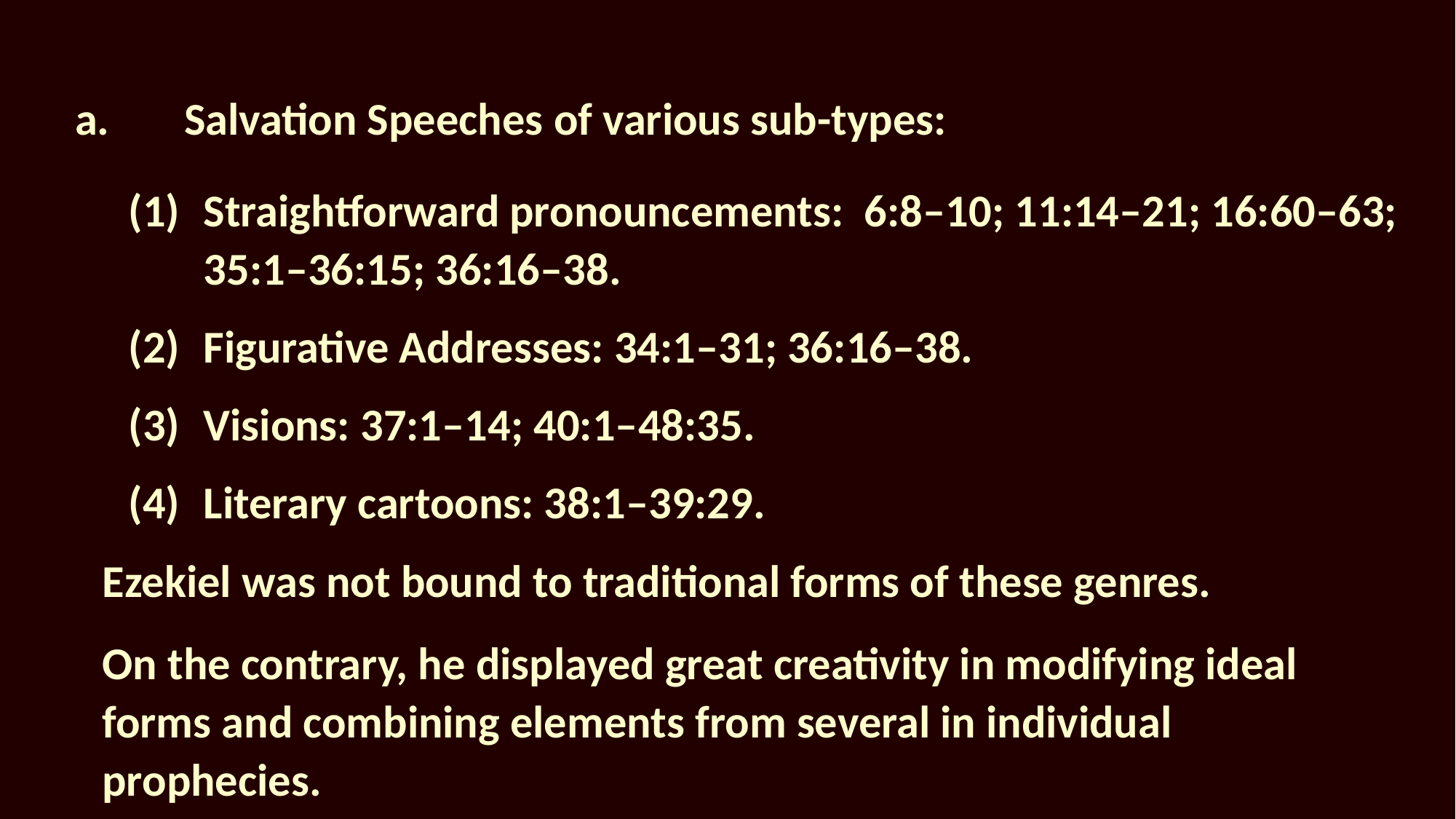

a.	Salvation Speeches of various sub-types:
Straightforward pronouncements:  6:8–10; 11:14–21; 16:60–63; 35:1–36:15; 36:16–38.
Figurative Addresses: 34:1–31; 36:16–38.
Visions: 37:1–14; 40:1–48:35.
Literary cartoons: 38:1–39:29.
Ezekiel was not bound to traditional forms of these genres.
On the contrary, he displayed great creativity in modifying ideal forms and combining elements from several in individual prophecies.